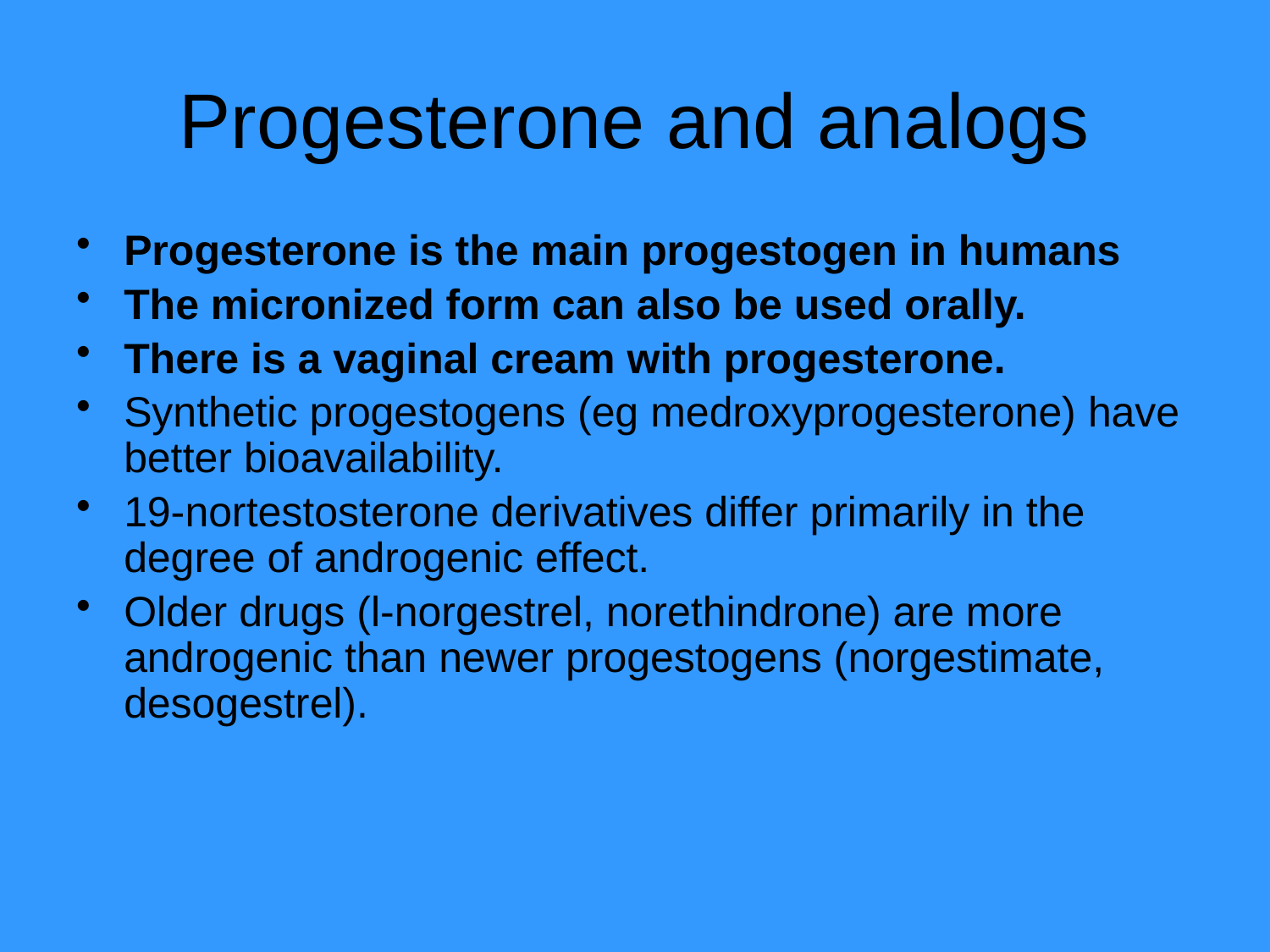

# Progesterone and analogs
Progesterone is the main progestogen in humans
The micronized form can also be used orally.
There is a vaginal cream with progesterone.
Synthetic progestogens (eg medroxyprogesterone) have better bioavailability.
19-nortestosterone derivatives differ primarily in the degree of androgenic effect.
Older drugs (l-norgestrel, norethindrone) are more androgenic than newer progestogens (norgestimate, desogestrel).